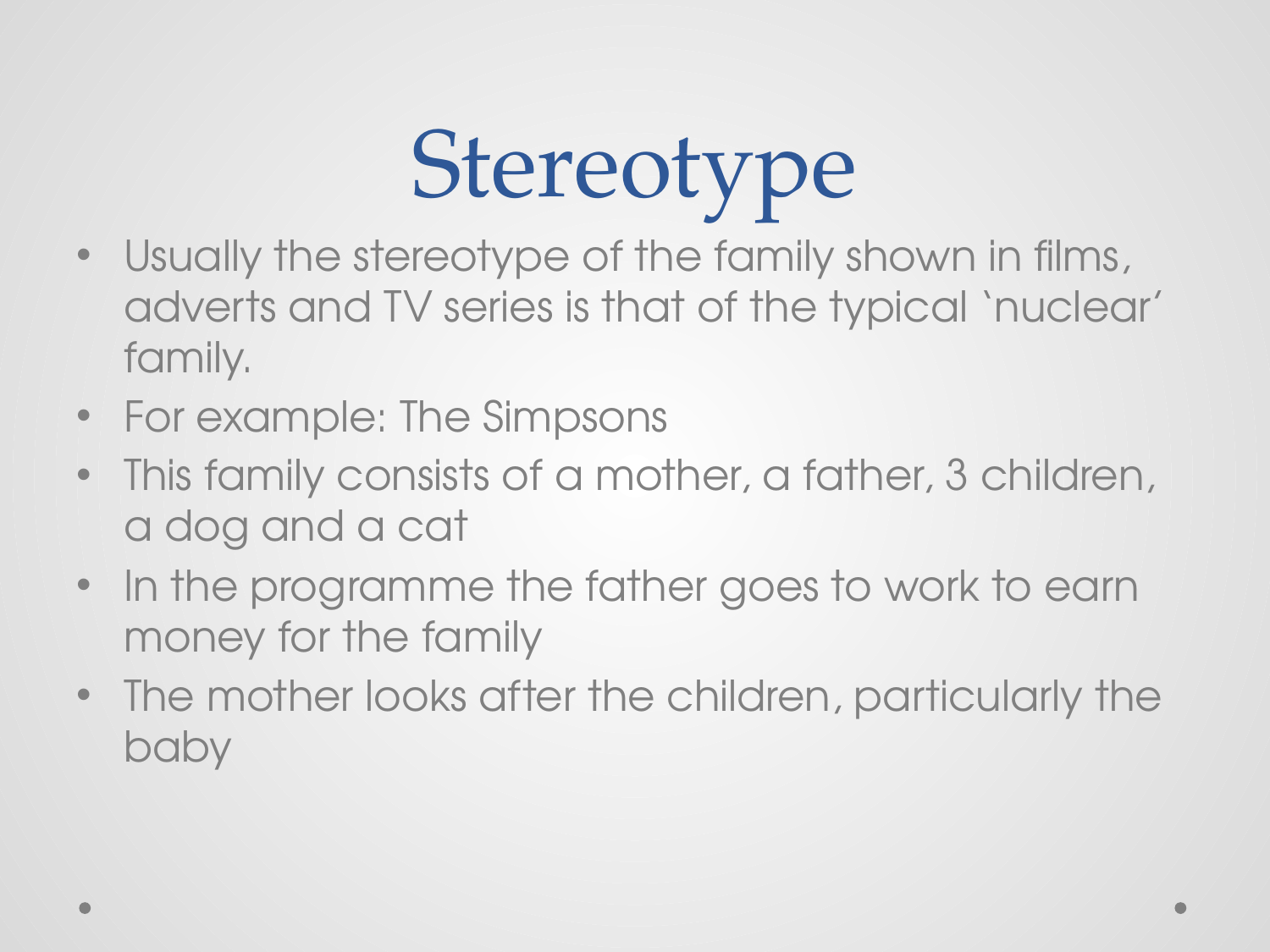

# Stereotype
Usually the stereotype of the family shown in films, adverts and TV series is that of the typical ‘nuclear’ family.
For example: The Simpsons
This family consists of a mother, a father, 3 children, a dog and a cat
In the programme the father goes to work to earn money for the family
The mother looks after the children, particularly the baby